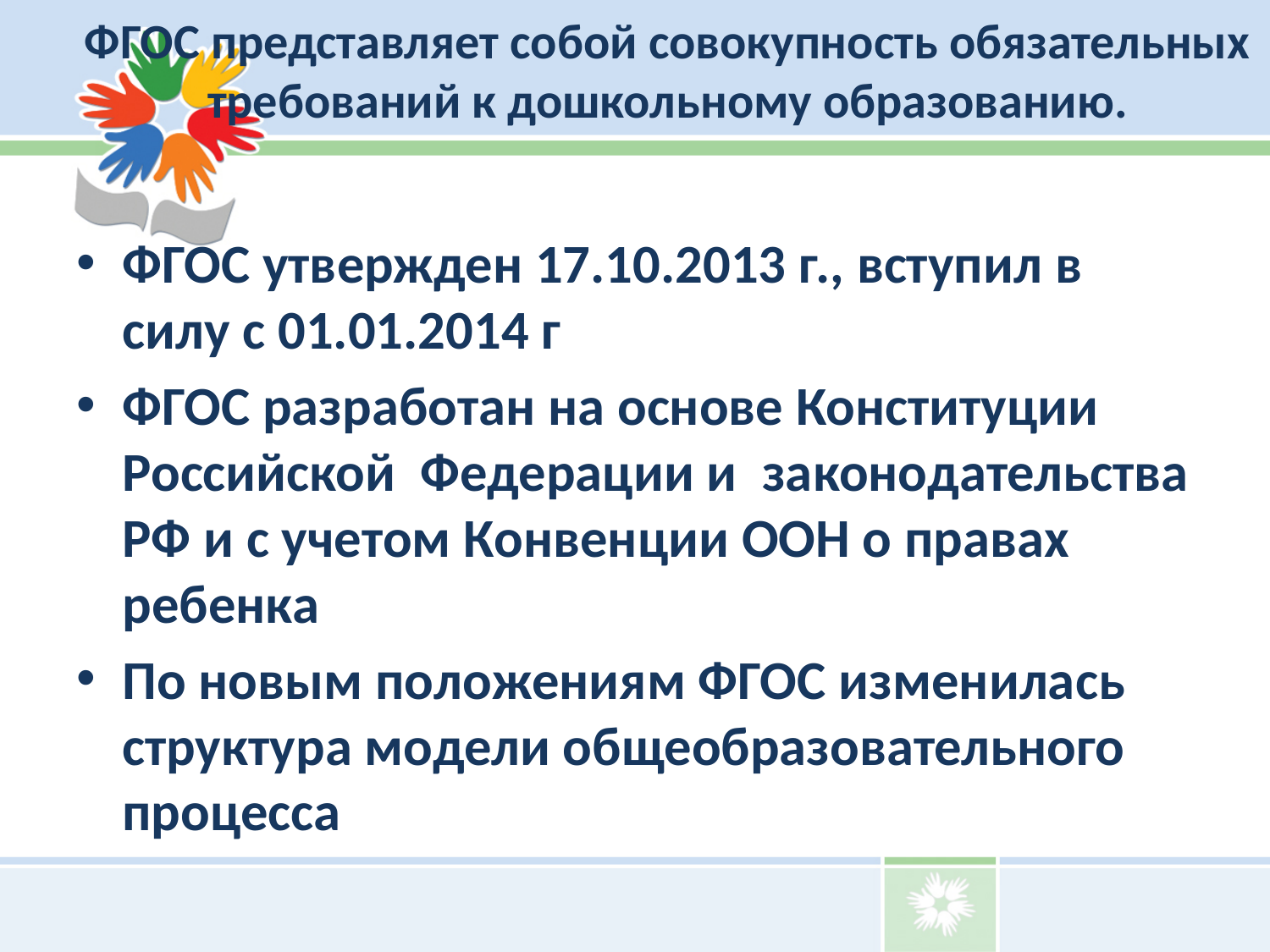

# ФГОС представляет собой совокупность обязательных требований к дошкольному образованию.
ФГОС утвержден 17.10.2013 г., вступил в силу с 01.01.2014 г
ФГОС разработан на основе Конституции Российской  Федерации и  законодательства РФ и с учетом Конвенции ООН о правах ребенка
По новым положениям ФГОС изменилась структура модели общеобразовательного процесса